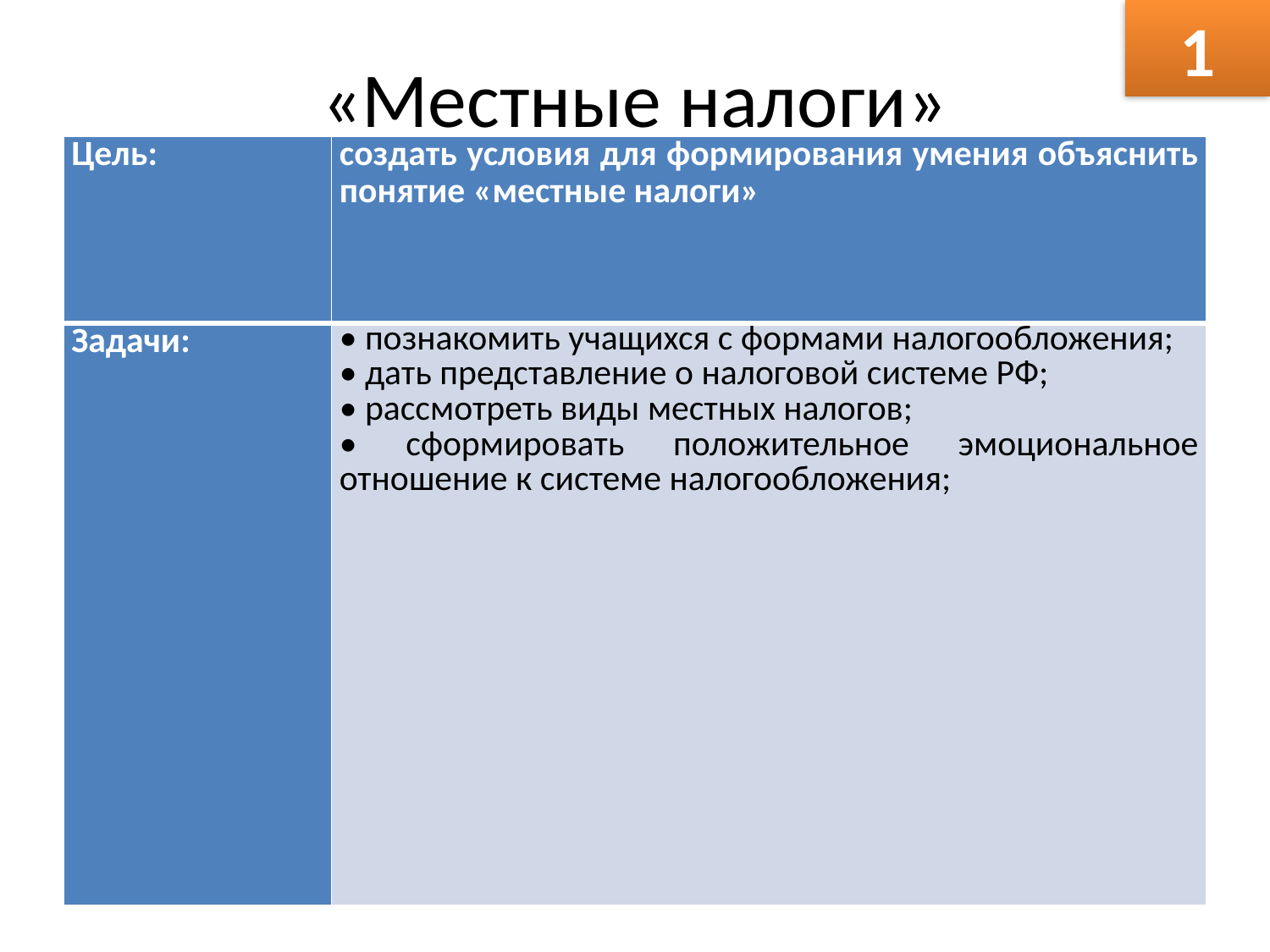

1
# «Местные налоги»
| Цель: | создать условия для формирования умения объяснить понятие «местные налоги» |
| --- | --- |
| Задачи: | • познакомить учащихся с формами налогообложения; • дать представление о налоговой системе РФ; • рассмотреть виды местных налогов; • сформировать положительное эмоциональное отношение к системе налогообложения; |